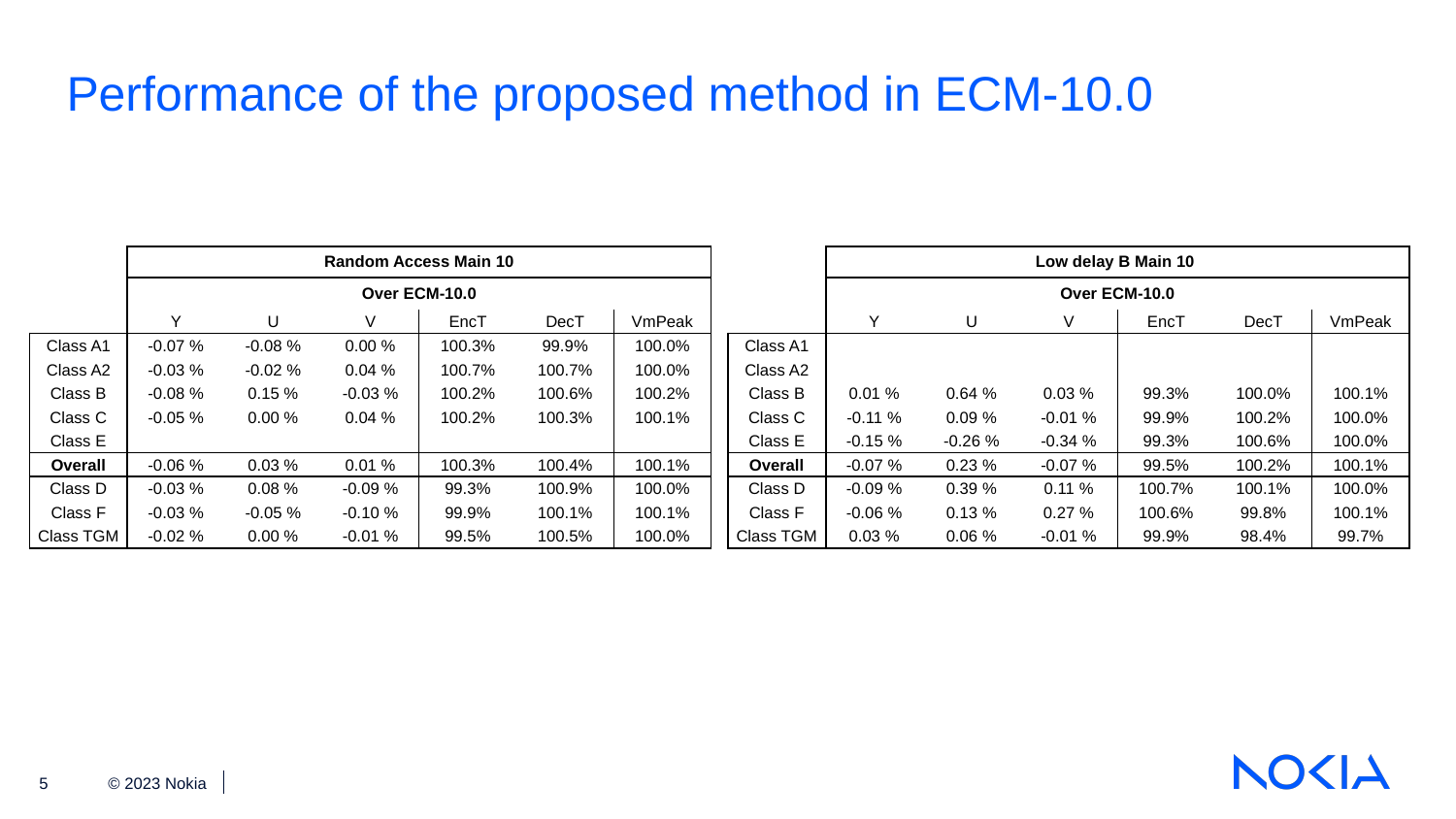

Performance of the proposed method in ECM-10.0

|  | Random Access Main 10 |  |  |  |  |  |
| --- | --- | --- | --- | --- | --- | --- |
|  | Over ECM-10.0 |  |  |  |  |  |
|  | Y | U | V | EncT | DecT | VmPeak |
| Class A1 | -0.07 % | -0.08 % | 0.00 % | 100.3% | 99.9% | 100.0% |
| Class A2 | -0.03 % | -0.02 % | 0.04 % | 100.7% | 100.7% | 100.0% |
| Class B | -0.08 % | 0.15 % | -0.03 % | 100.2% | 100.6% | 100.2% |
| Class C | -0.05 % | 0.00 % | 0.04 % | 100.2% | 100.3% | 100.1% |
| Class E |  |  |  |  |  |  |
| Overall | -0.06 % | 0.03 % | 0.01 % | 100.3% | 100.4% | 100.1% |
| Class D | -0.03 % | 0.08 % | -0.09 % | 99.3% | 100.9% | 100.0% |
| Class F | -0.03 % | -0.05 % | -0.10 % | 99.9% | 100.1% | 100.1% |
| Class TGM | -0.02 % | 0.00 % | -0.01 % | 99.5% | 100.5% | 100.0% |
|  | Low delay B Main 10 |  |  |  |  |  |
| --- | --- | --- | --- | --- | --- | --- |
|  | Over ECM-10.0 |  |  |  |  |  |
|  | Y | U | V | EncT | DecT | VmPeak |
| Class A1 |  |  |  |  |  |  |
| Class A2 |  |  |  |  |  |  |
| Class B | 0.01 % | 0.64 % | 0.03 % | 99.3% | 100.0% | 100.1% |
| Class C | -0.11 % | 0.09 % | -0.01 % | 99.9% | 100.2% | 100.0% |
| Class E | -0.15 % | -0.26 % | -0.34 % | 99.3% | 100.6% | 100.0% |
| Overall | -0.07 % | 0.23 % | -0.07 % | 99.5% | 100.2% | 100.1% |
| Class D | -0.09 % | 0.39 % | 0.11 % | 100.7% | 100.1% | 100.0% |
| Class F | -0.06 % | 0.13 % | 0.27 % | 100.6% | 99.8% | 100.1% |
| Class TGM | 0.03 % | 0.06 % | -0.01 % | 99.9% | 98.4% | 99.7% |